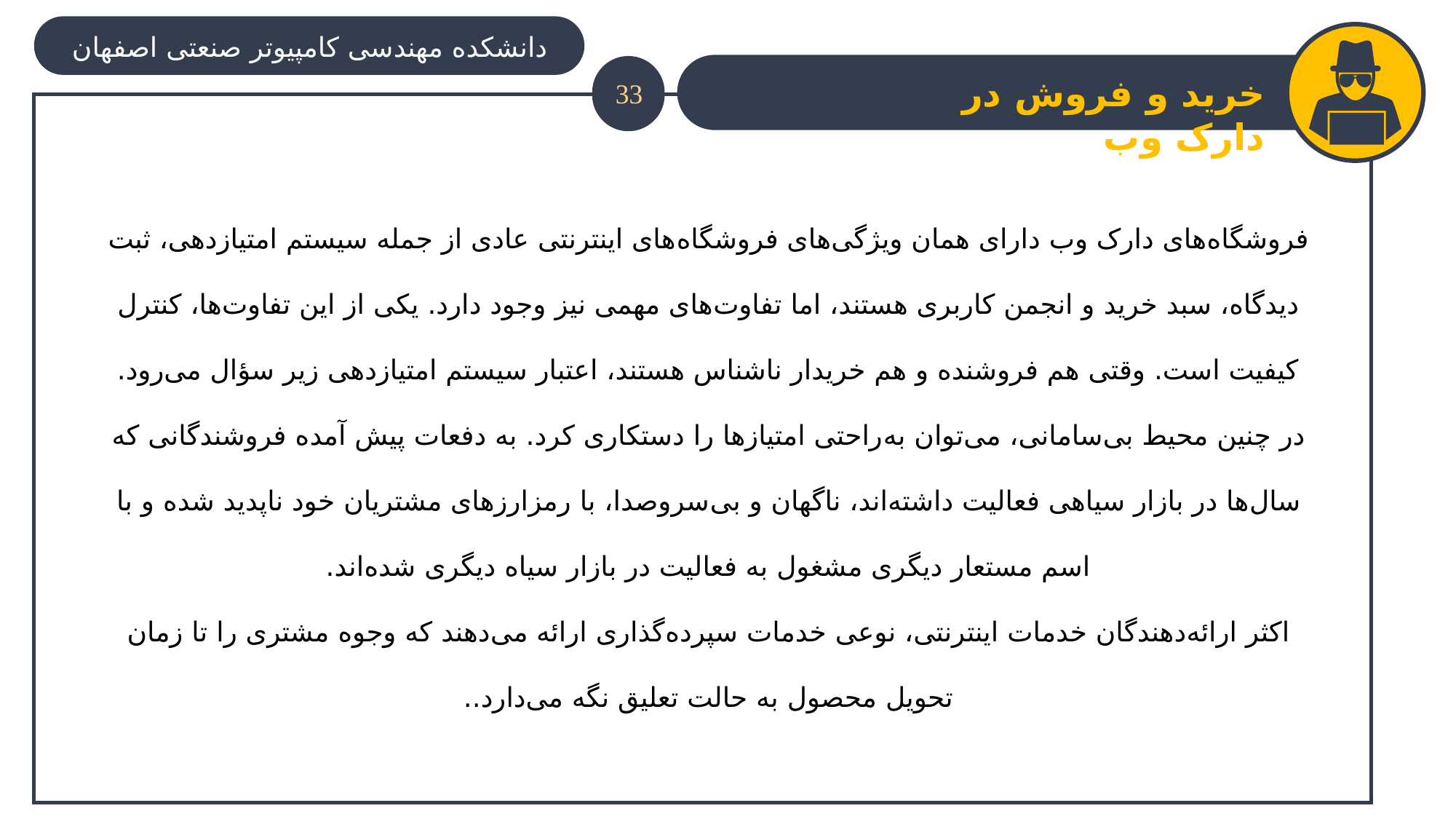

دانشکده مهندسی کامپیوتر صنعتی اصفهان
خرید و فروش در دارک وب
33
فروشگاه‌های دارک وب دارای همان ویژگی‌های فروشگاه‌های اینترنتی عادی از جمله سیستم امتیازدهی، ثبت دیدگاه، سبد خرید و انجمن کاربری هستند، اما تفاوت‌های مهمی نیز وجود دارد. یکی از این تفاوت‌ها، کنترل کیفیت است. وقتی هم فروشنده و هم خریدار ناشناس هستند، اعتبار سیستم امتیازدهی زیر سؤال می‌رود. در چنین محیط بی‌سامانی، می‌توان به‌راحتی امتیازها را دستکاری کرد. به دفعات پیش آمده فروشندگانی که سال‌ها در بازار سیاهی فعالیت داشته‌اند، ناگهان و بی‌سروصدا، با رمزارزهای مشتریان خود ناپدید شده و با اسم مستعار دیگری مشغول به فعالیت در بازار سیاه دیگری شده‌اند.
اکثر ارائه‌دهندگان خدمات اینترنتی، نوعی خدمات سپرده‌گذاری ارائه می‌دهند که وجوه مشتری را تا زمان تحویل محصول به حالت تعلیق نگه می‌دارد..